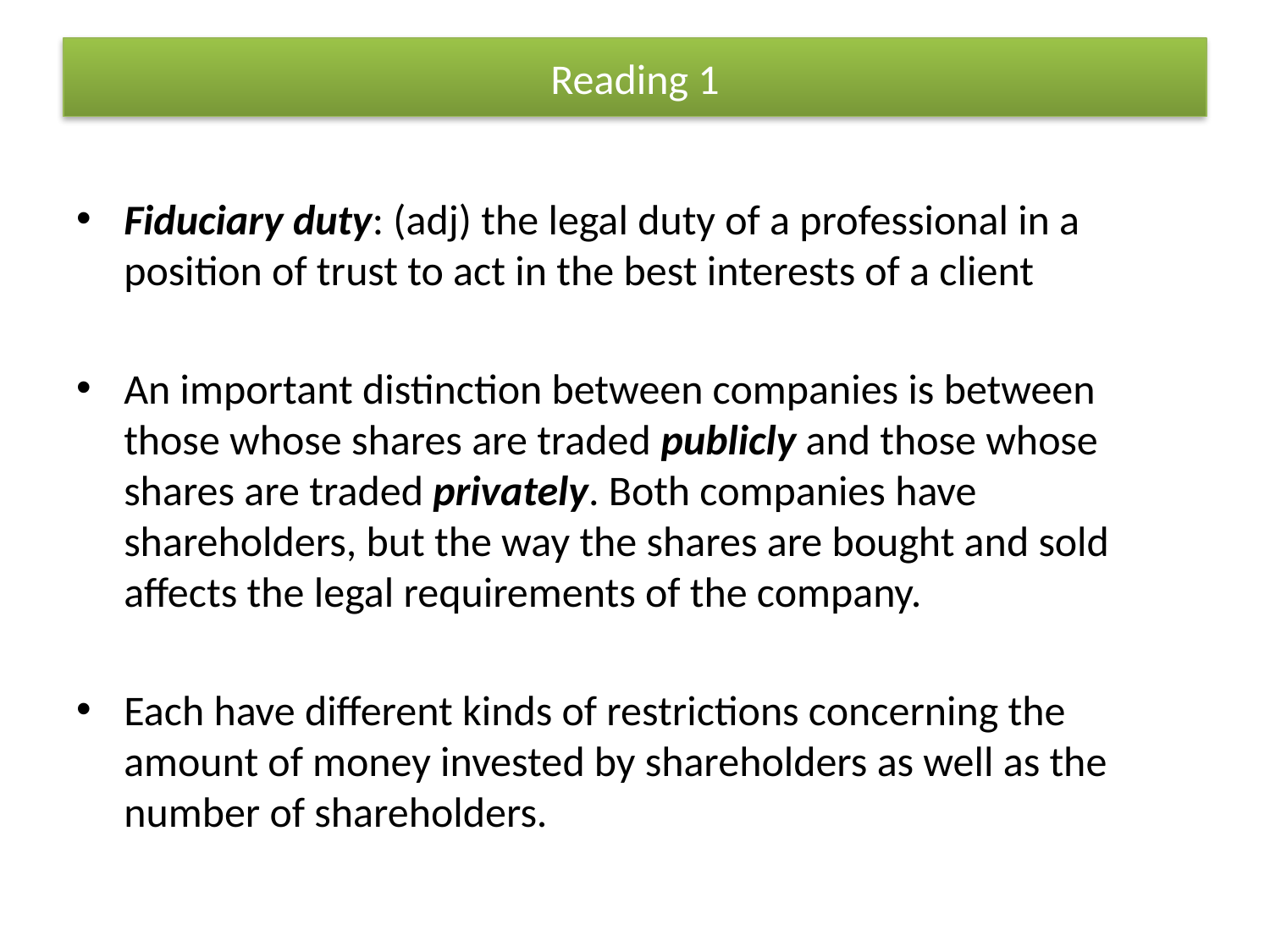

# Reading 1

Fiduciary duty: (adj) the legal duty of a professional in a position of trust to act in the best interests of a client

An important distinction between companies is between those whose shares are traded publicly and those whose shares are traded privately. Both companies have shareholders, but the way the shares are bought and sold affects the legal requirements of the company.

Each have different kinds of restrictions concerning the amount of money invested by shareholders as well as the number of shareholders.